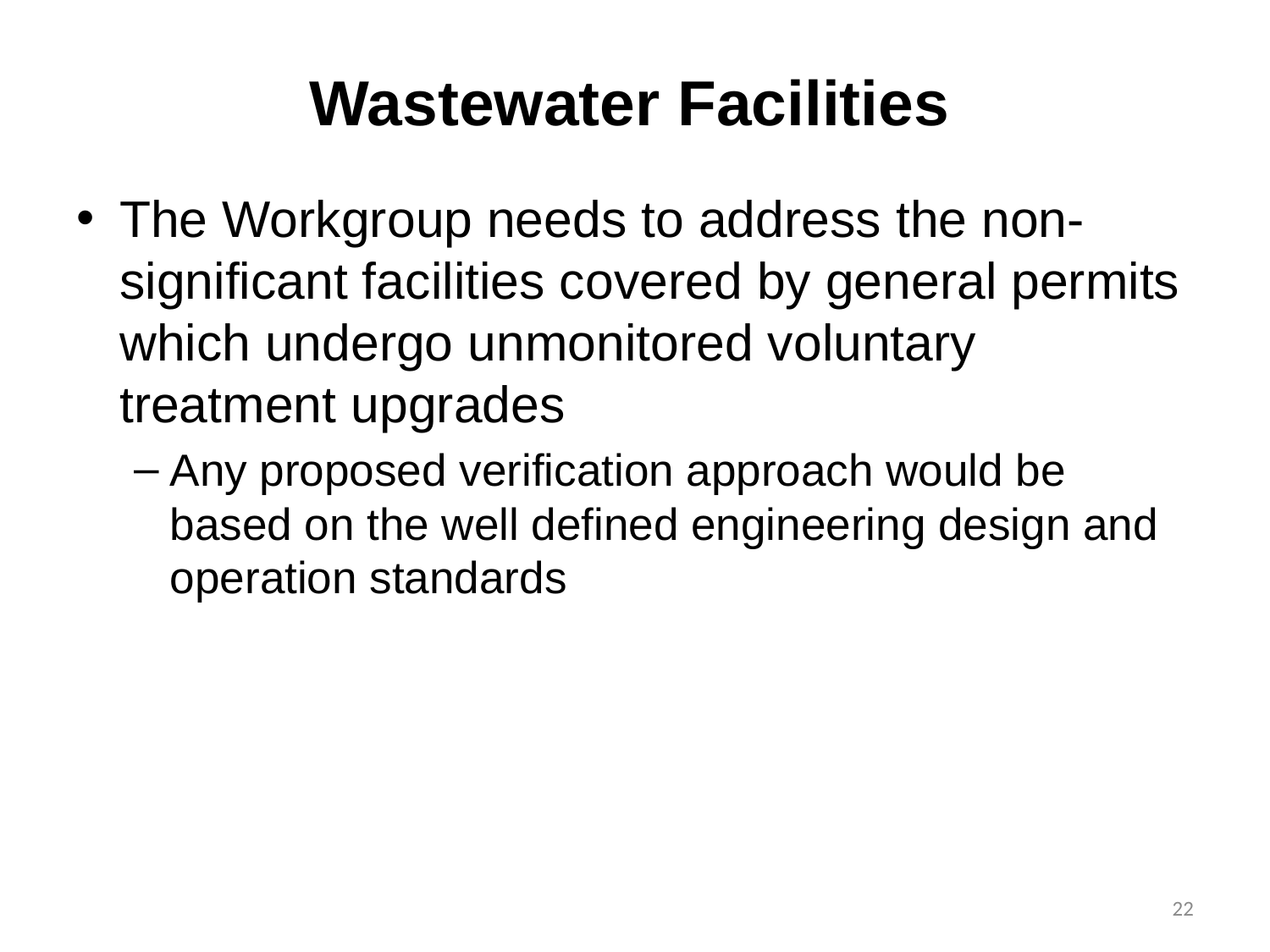

# Wastewater Facilities
The Workgroup needs to address the non-significant facilities covered by general permits which undergo unmonitored voluntary treatment upgrades
Any proposed verification approach would be based on the well defined engineering design and operation standards
22